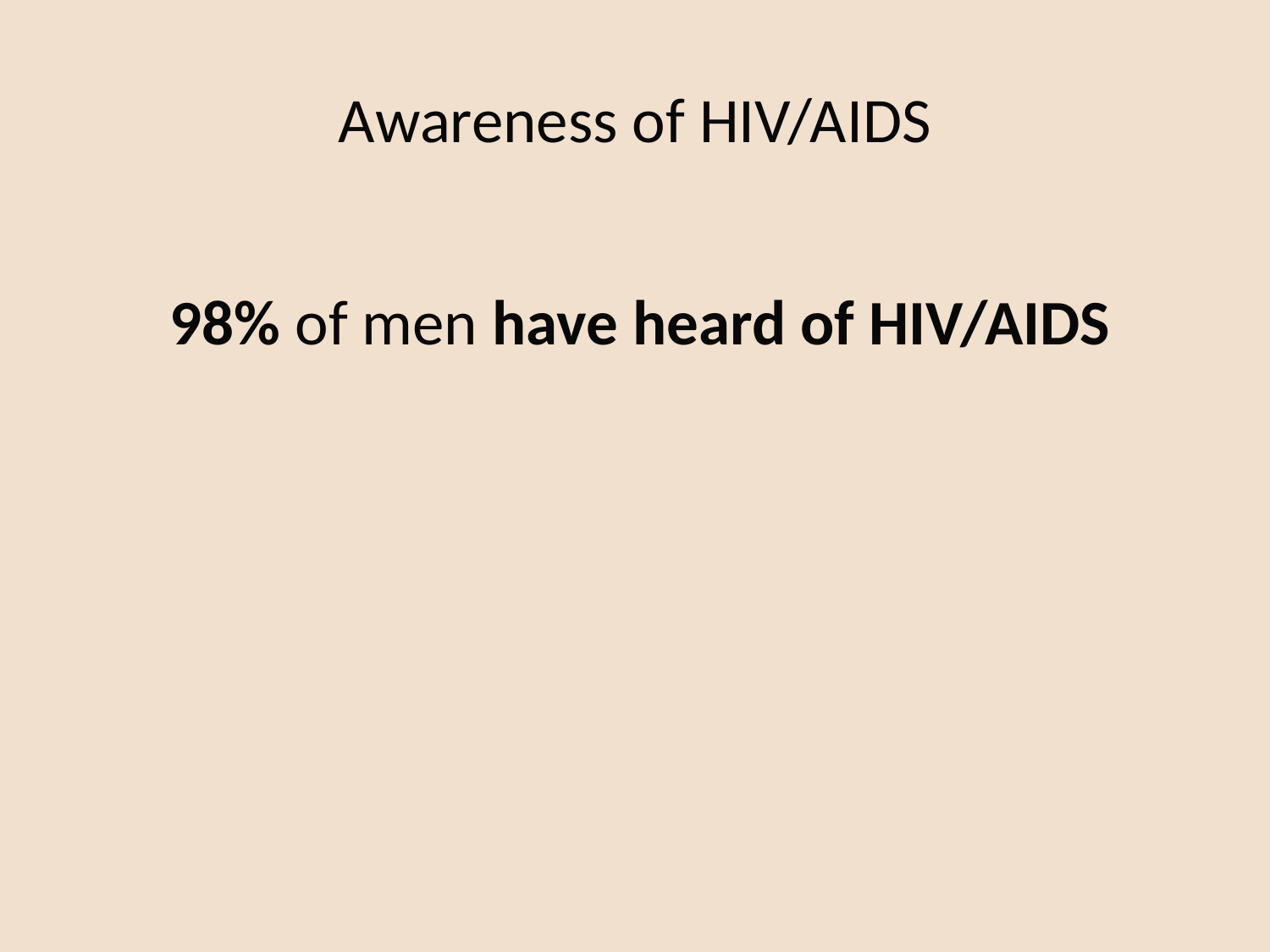

# Awareness of HIV/AIDS
98% of men have heard of HIV/AIDS